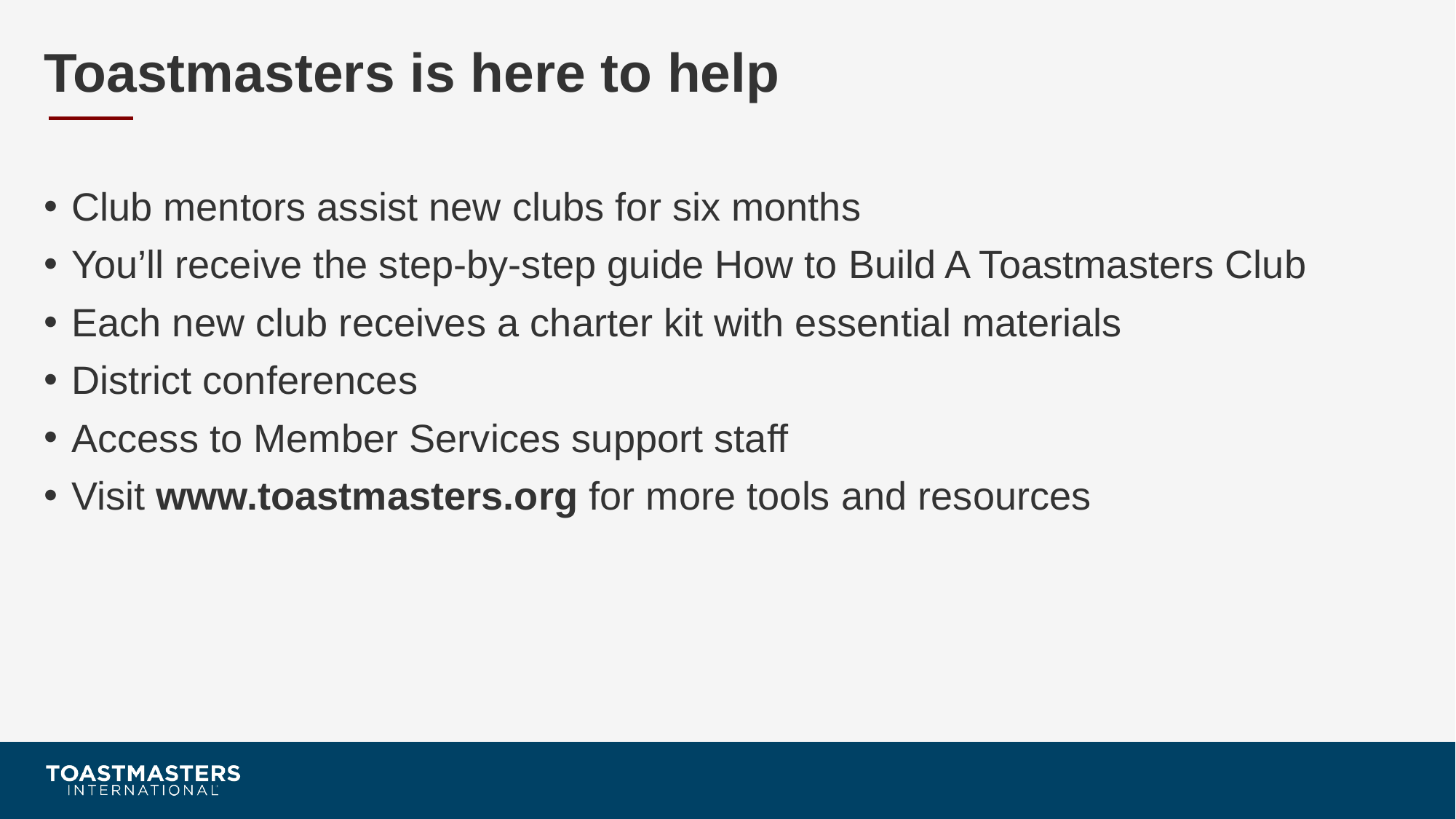

# Toastmasters is here to help
Club mentors assist new clubs for six months
You’ll receive the step-by-step guide How to Build A Toastmasters Club
Each new club receives a charter kit with essential materials
District conferences
Access to Member Services support staff
Visit www.toastmasters.org for more tools and resources